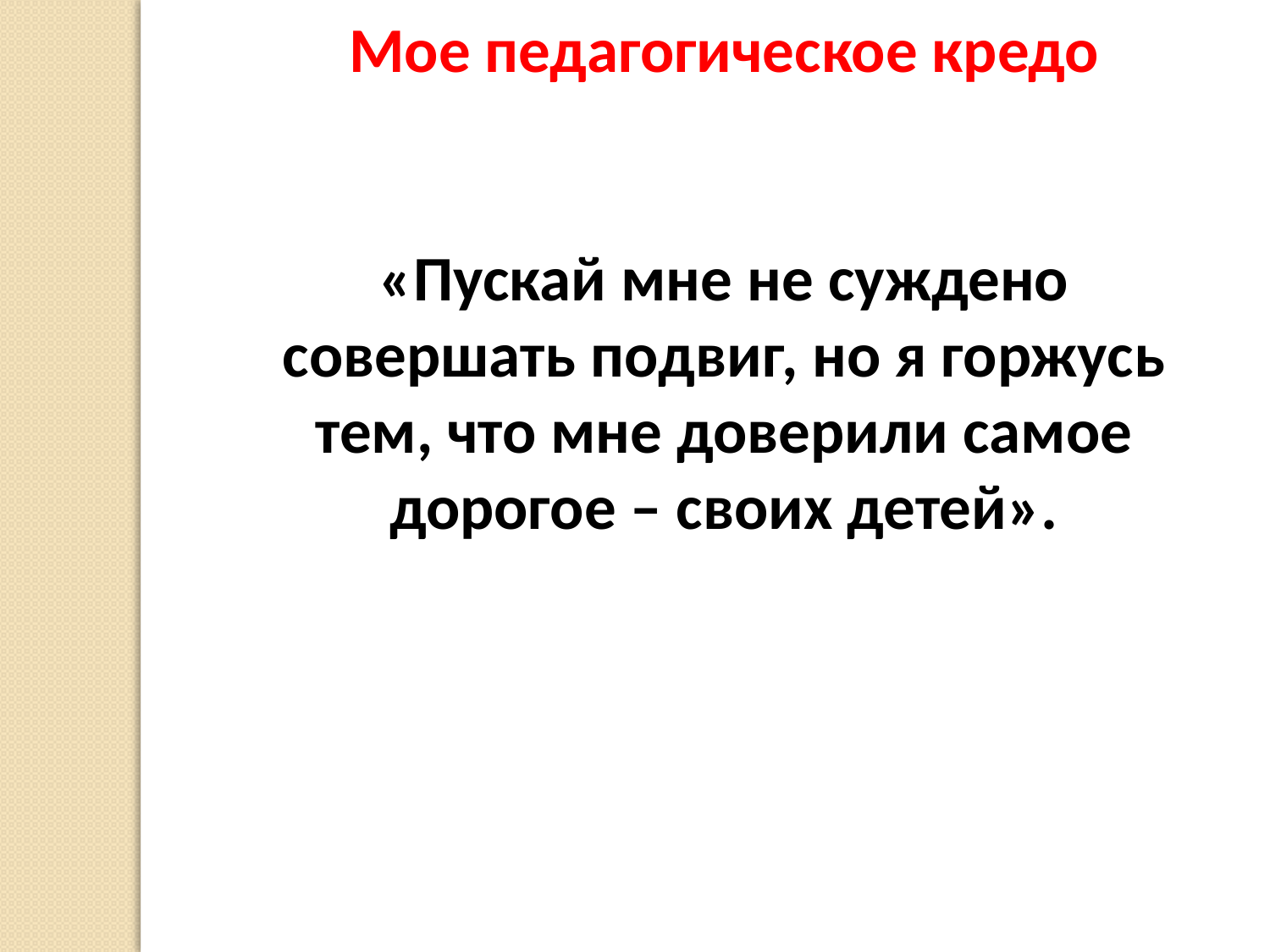

Мое педагогическое кредо

«Пускай мне не суждено
совершать подвиг, но я горжусь
тем, что мне доверили самое
дорогое – своих детей».